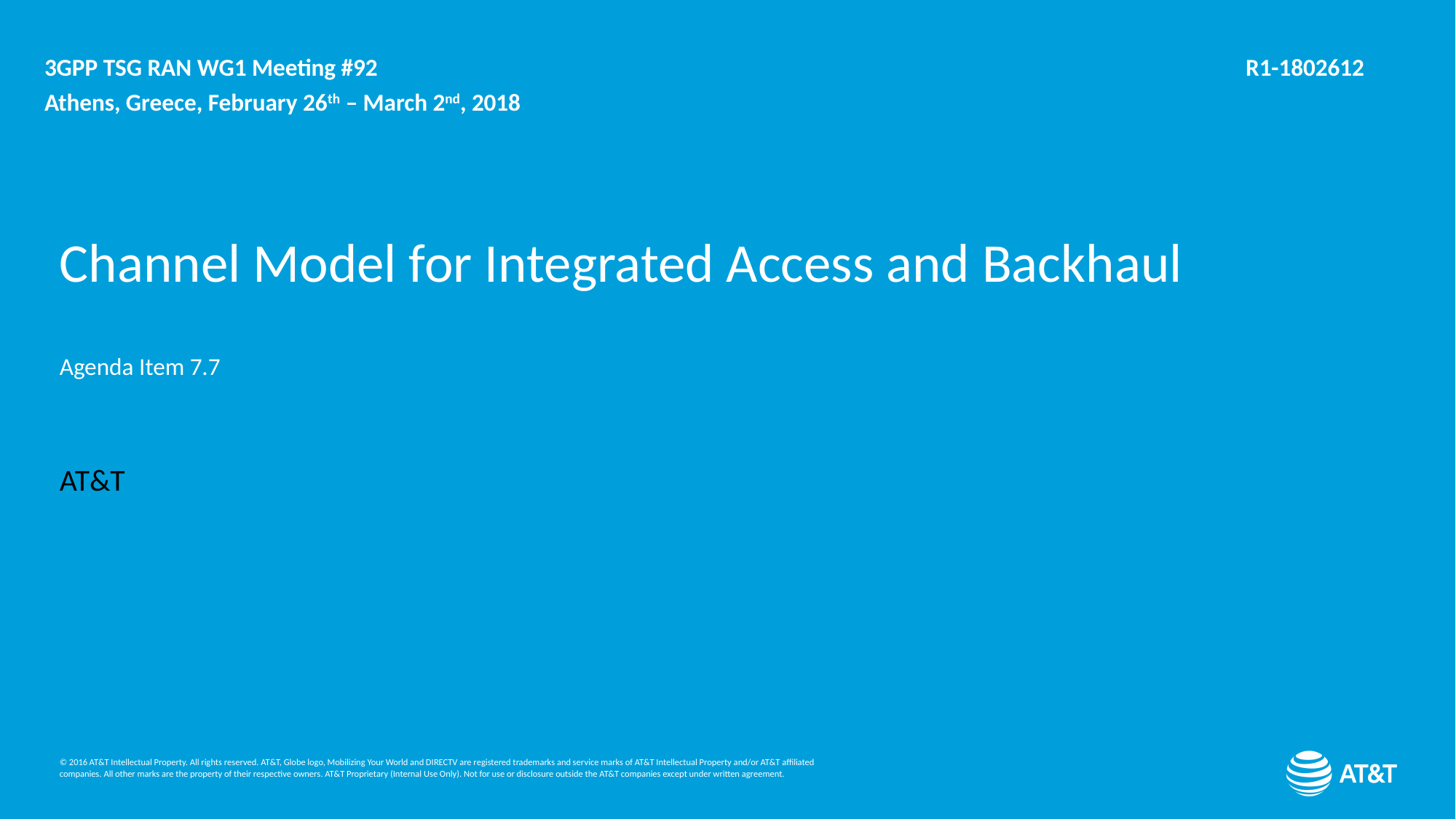

3GPP TSG RAN WG1 Meeting #92		                                                                                                                      	R1-1802612
Athens, Greece, February 26th – March 2nd, 2018
# Channel Model for Integrated Access and Backhaul

Agenda Item 7.7

AT&T